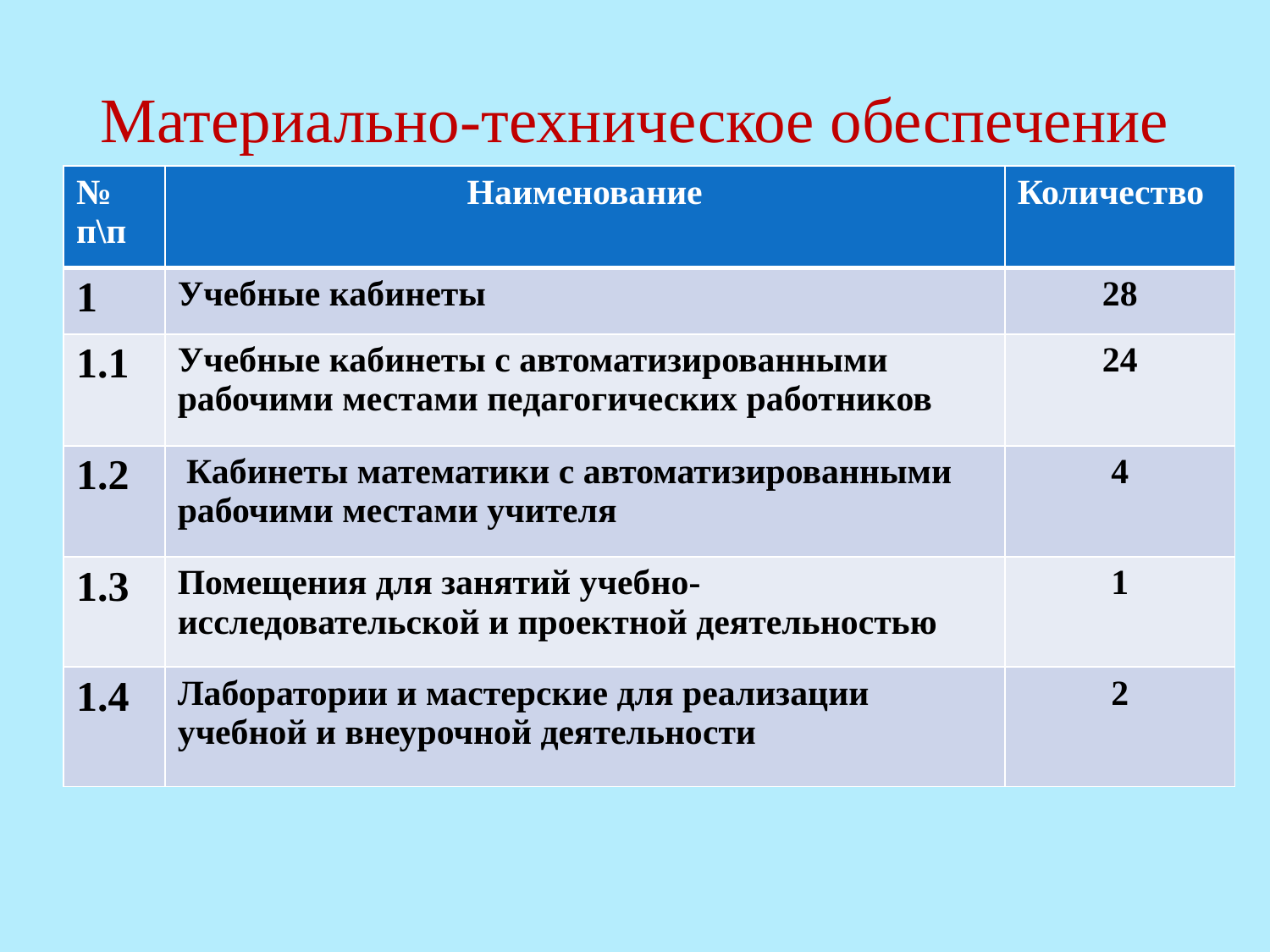

# Материально-техническое обеспечение
| № п\п | Наименование | Количество |
| --- | --- | --- |
| 1 | Учебные кабинеты | 28 |
| 1.1 | Учебные кабинеты с автоматизированными рабочими местами педагогических работников | 24 |
| 1.2 | Кабинеты математики с автоматизированными рабочими местами учителя | 4 |
| 1.3 | Помещения для занятий учебно-исследовательской и проектной деятельностью | 1 |
| 1.4 | Лаборатории и мастерские для реализации учебной и внеурочной деятельности | 2 |